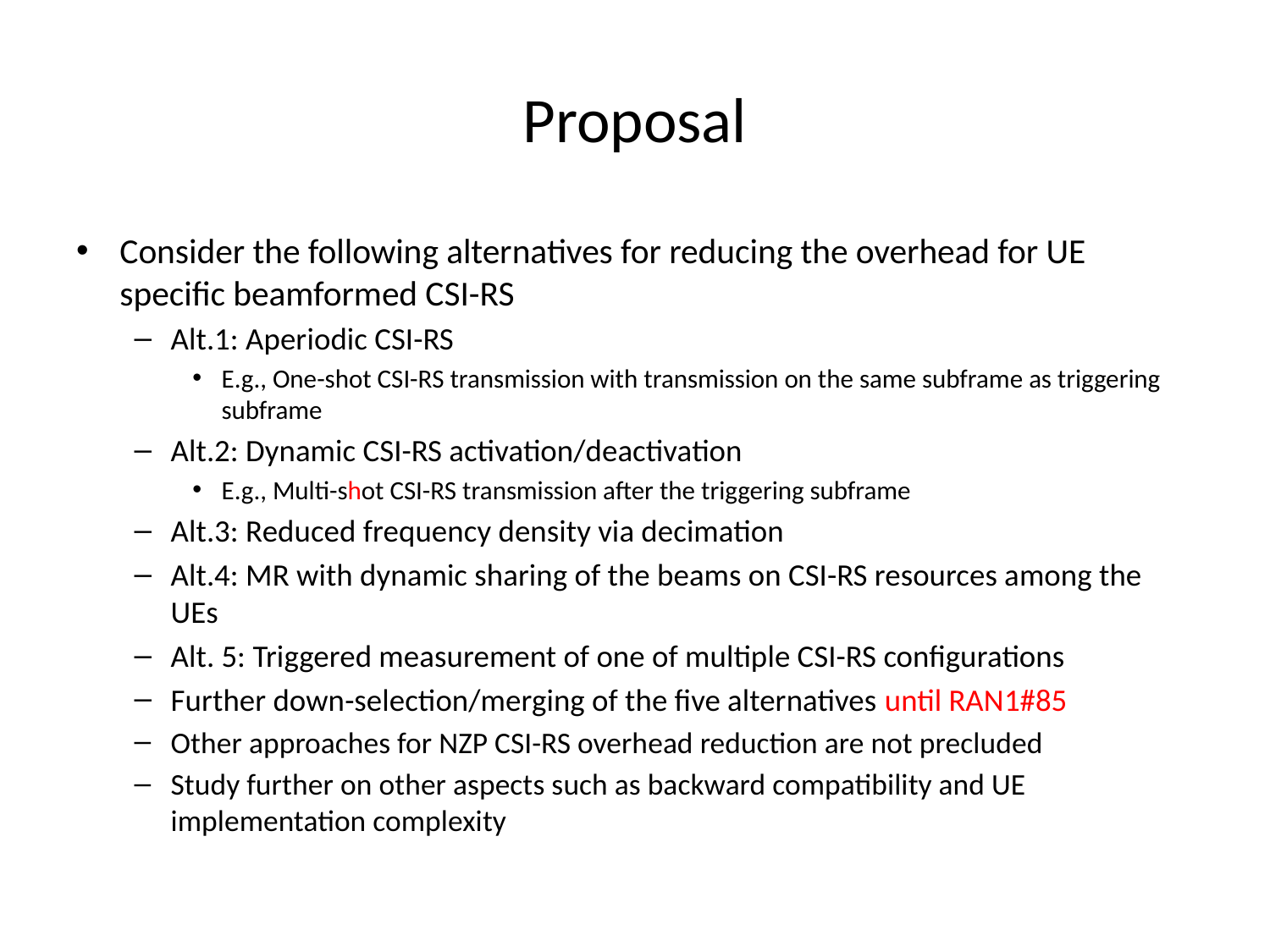

# Proposal
Consider the following alternatives for reducing the overhead for UE specific beamformed CSI-RS
Alt.1: Aperiodic CSI-RS
E.g., One-shot CSI-RS transmission with transmission on the same subframe as triggering subframe
Alt.2: Dynamic CSI-RS activation/deactivation
E.g., Multi-shot CSI-RS transmission after the triggering subframe
Alt.3: Reduced frequency density via decimation
Alt.4: MR with dynamic sharing of the beams on CSI-RS resources among the UEs
Alt. 5: Triggered measurement of one of multiple CSI-RS configurations
Further down-selection/merging of the five alternatives until RAN1#85
Other approaches for NZP CSI-RS overhead reduction are not precluded
Study further on other aspects such as backward compatibility and UE implementation complexity